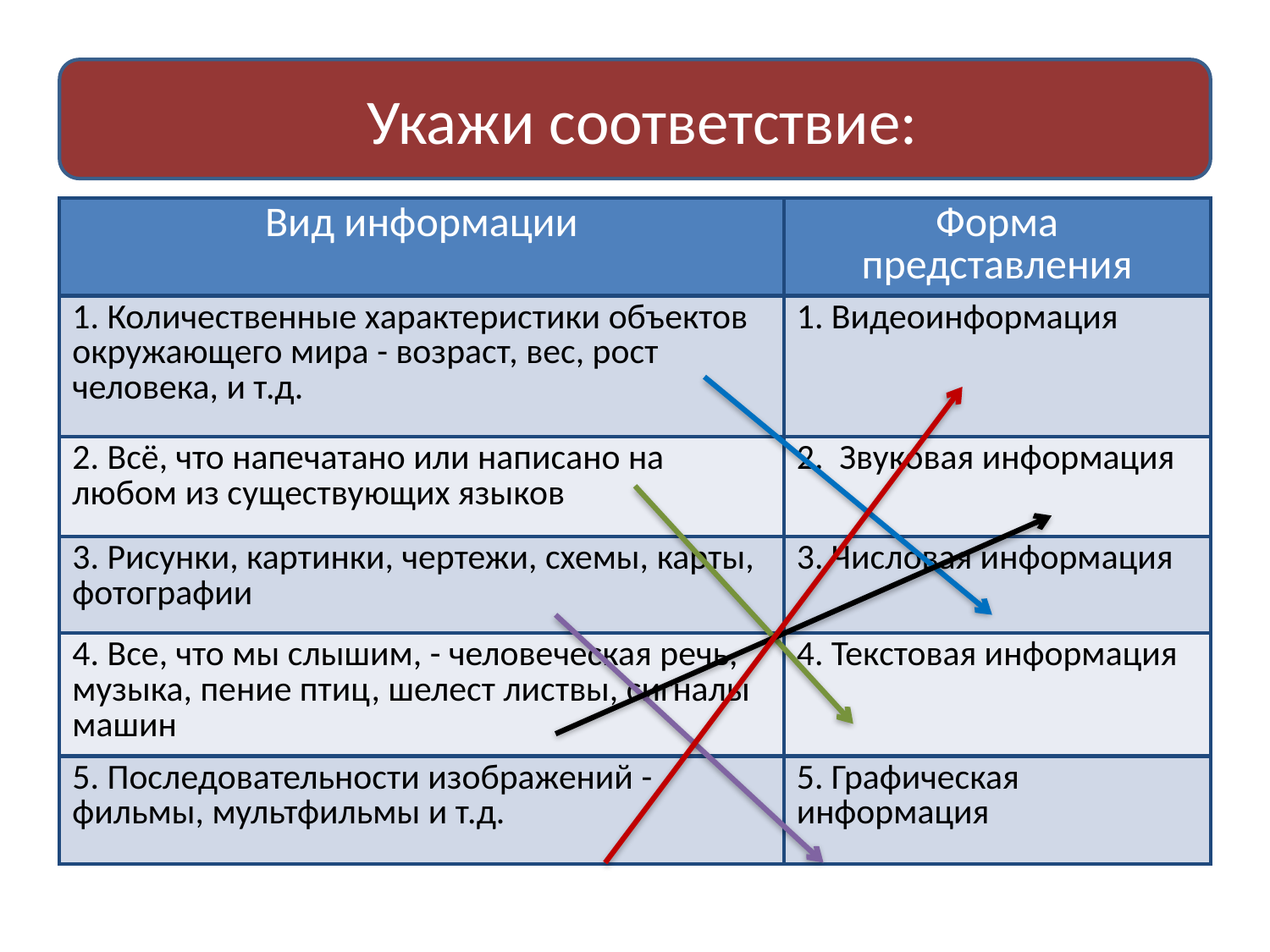

Укажи соответствие:
| Вид информации | Форма представления |
| --- | --- |
| 1. Количественные характеристики объектов окружающего мира - возраст, вес, рост человека, и т.д. | 1. Видеоинформация |
| 2. Всё, что напечатано или написано на любом из существующих языков | 2. Звуковая информация |
| 3. Рисунки, картинки, чертежи, схемы, карты, фотографии | 3. Числовая информация |
| 4. Все, что мы слышим, - человеческая речь, музыка, пение птиц, шелест листвы, сигналы машин | 4. Текстовая информация |
| 5. Последовательности изображений - фильмы, мультфильмы и т.д. | 5. Графическая информация |